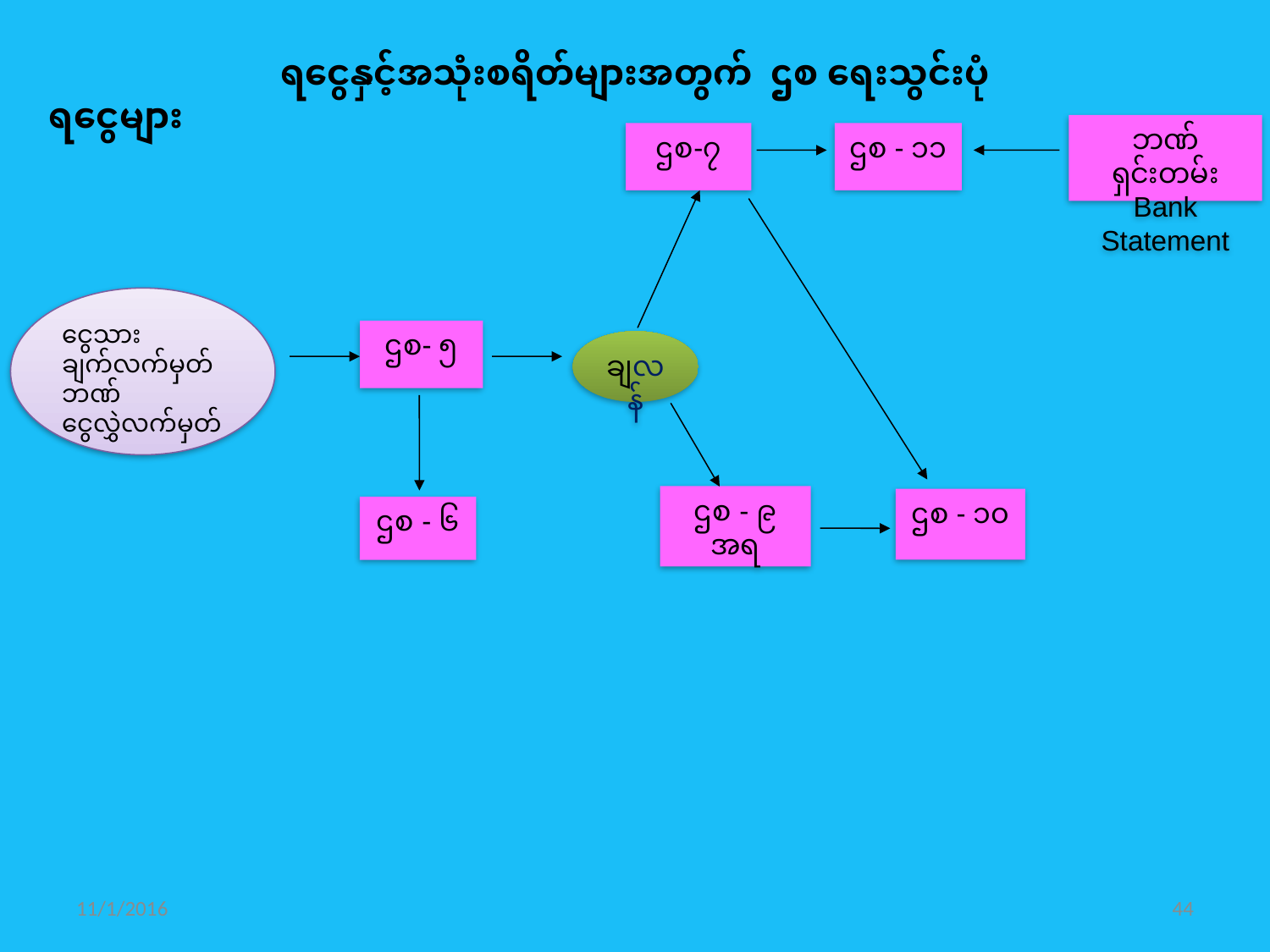

ရငွေနှင့်အသုံးစရိတ်များအတွက်  ဌစ ရေးသွင်းပုံ
    ရငွေများ

ဘဏ်ရှင်းတမ်း
Bank Statement
ဌစ-၇
ဌစ - ၁၁

ငွေသား
ချက်လက်မှတ်
ဘဏ်ငွေလွှဲလက်မှတ်
ဌစ- ၅
ချလန်

ဌစ - ၉
အရ

ဌစ - ၁၀
ဌစ - ၆

11/1/2016
44